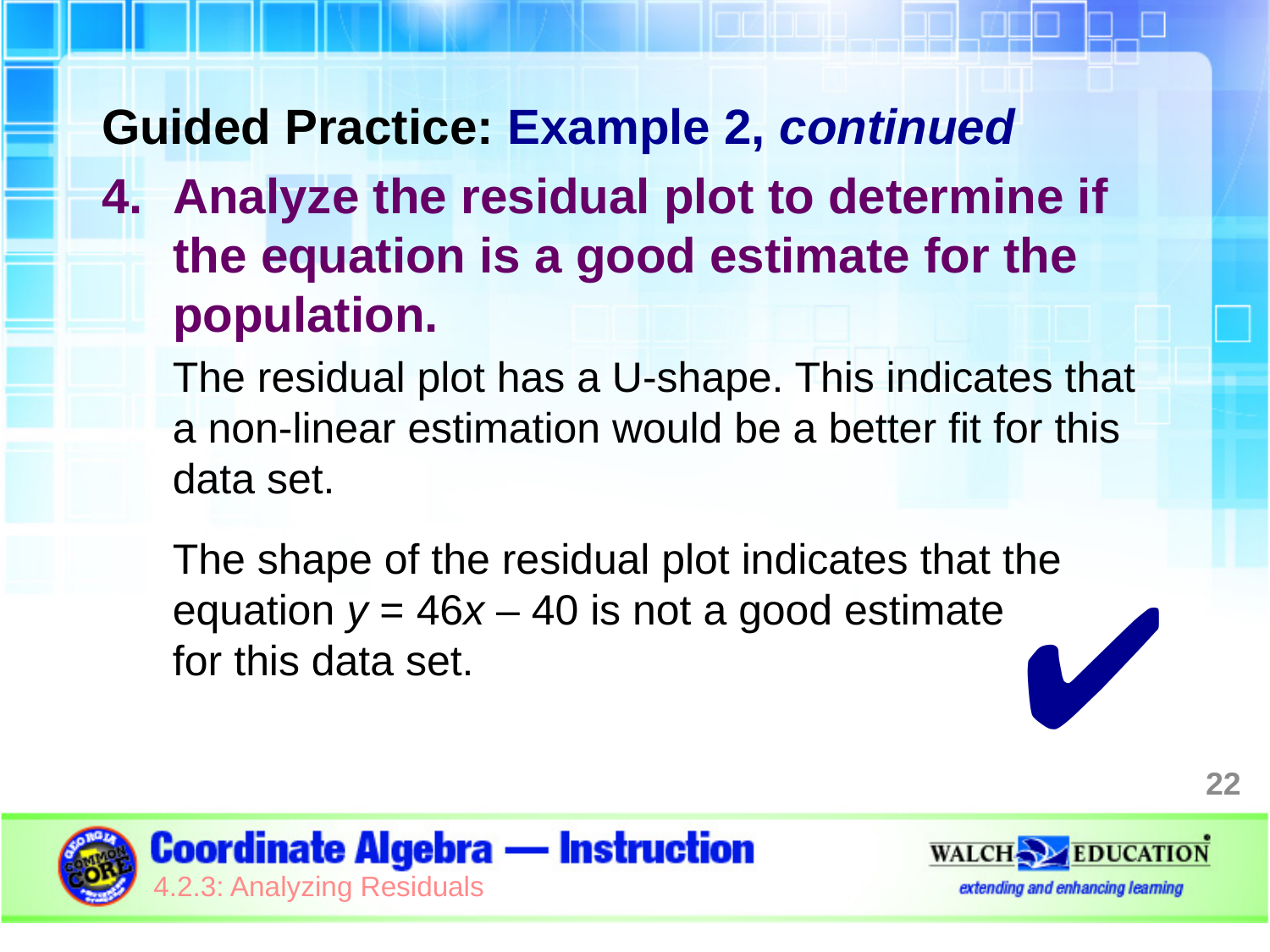

Guided Practice: Example 2, continued
Analyze the residual plot to determine if the equation is a good estimate for the population.
The residual plot has a U-shape. This indicates that a non-linear estimation would be a better fit for this data set.
The shape of the residual plot indicates that the equation y = 46x – 40 is not a good estimate
for this data set.

✔
22
4.2.3: Analyzing Residuals